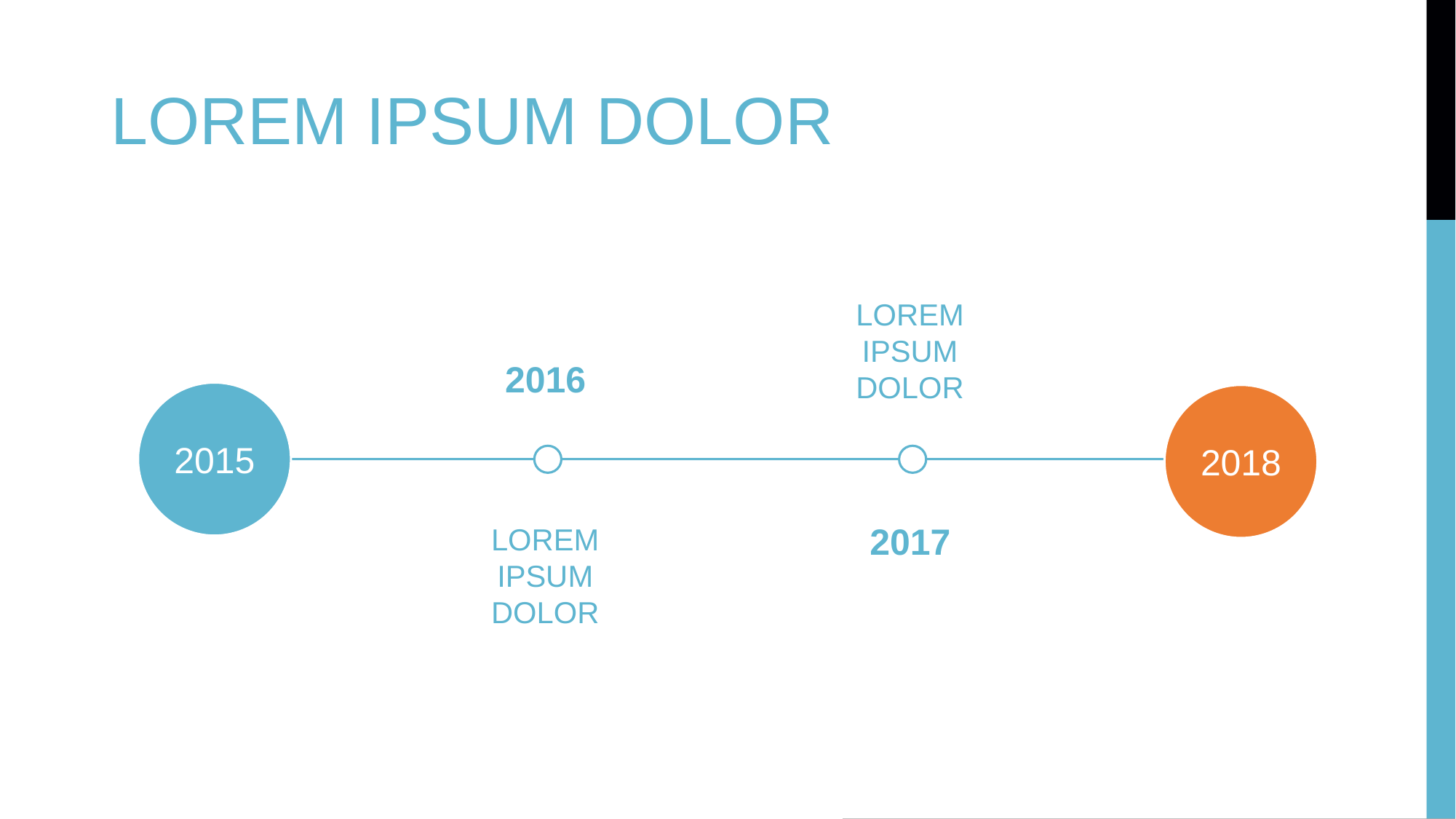

LOREM IPSUM DOLOR
LOREM IPSUM DOLOR
2017

2015
2018
LOREM IPSUM DOLOR
2016